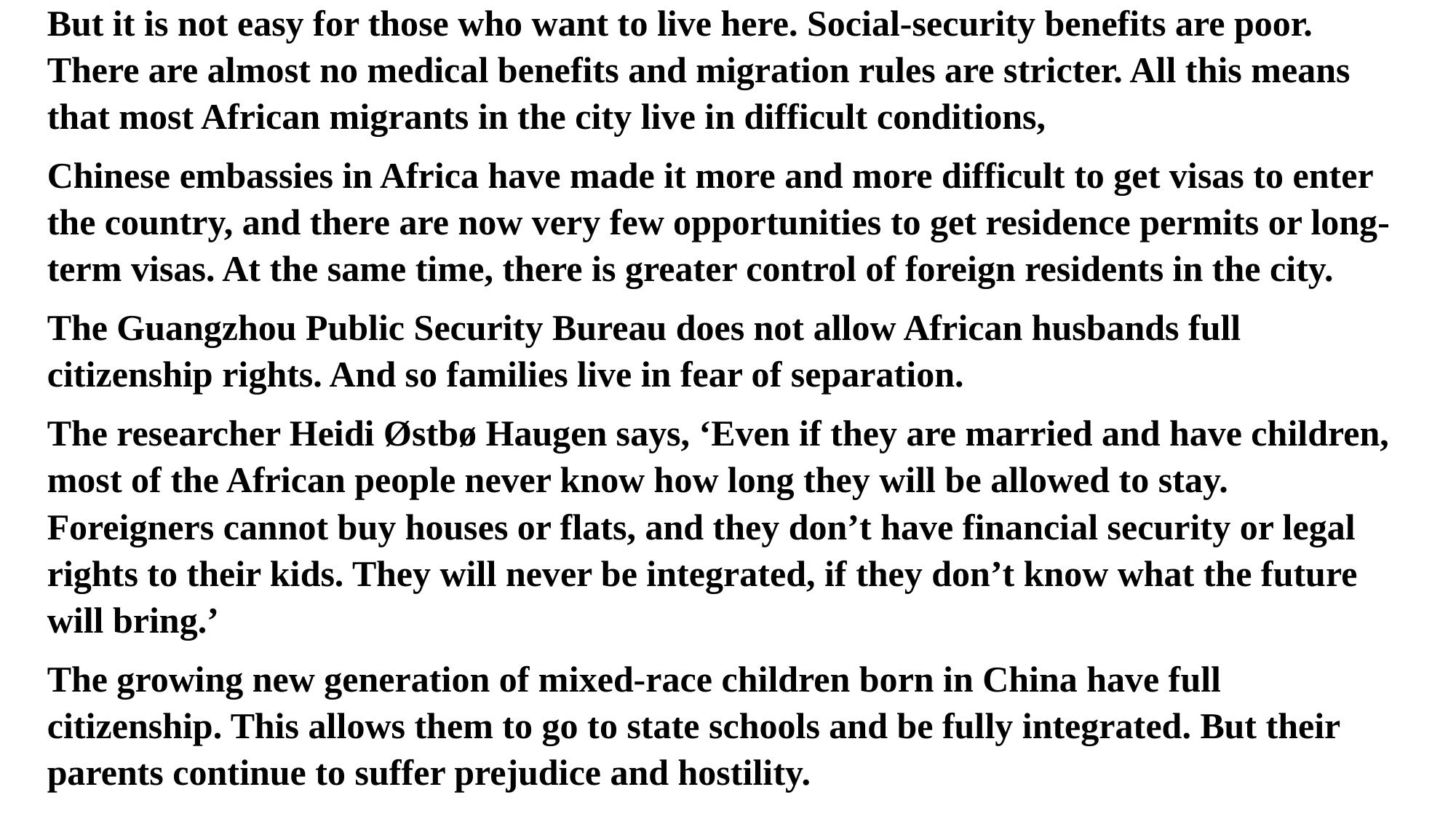

But it is not easy for those who want to live here. Social-security benefits are poor. There are almost no medical benefits and migration rules are stricter. All this means that most African migrants in the city live in difficult conditions,
Chinese embassies in Africa have made it more and more difficult to get visas to enter the country, and there are now very few opportunities to get residence permits or long-term visas. At the same time, there is greater control of foreign residents in the city.
The Guangzhou Public Security Bureau does not allow African husbands full citizenship rights. And so families live in fear of separation.
The researcher Heidi Østbø Haugen says, ‘Even if they are married and have children, most of the African people never know how long they will be allowed to stay. Foreigners cannot buy houses or flats, and they don’t have financial security or legal rights to their kids. They will never be integrated, if they don’t know what the future will bring.’
The growing new generation of mixed-race children born in China have full citizenship. This allows them to go to state schools and be fully integrated. But their parents continue to suffer prejudice and hostility.